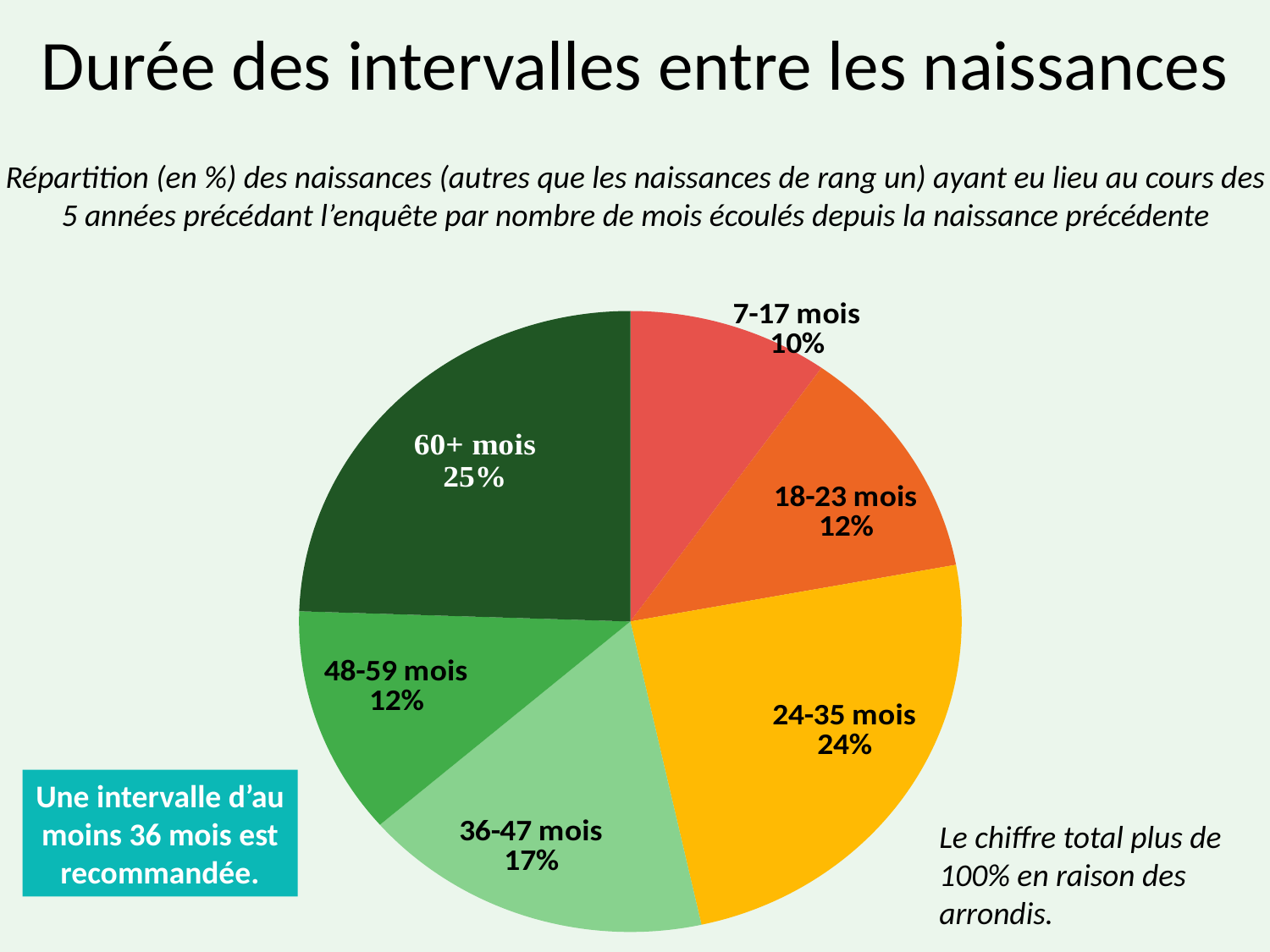

# Durée des intervalles entre les naissances
Répartition (en %) des naissances (autres que les naissances de rang un) ayant eu lieu au cours des 5 années précédant l’enquête par nombre de mois écoulés depuis la naissance précédente

### Chart

| Category | Column1 |
|---|---|
| 7-17 mois | 9.8 |
| 18-23 mois | 12.3 |
| 24-35 mois | 24.5 |
| 36-47 mois | 17.1 |
| 48-59 mois | 11.9 |
| 60+ mois | 24.5 |
Une intervalle d’au moins 36 mois est recommandée.
Le chiffre total plus de 100% en raison des arrondis.